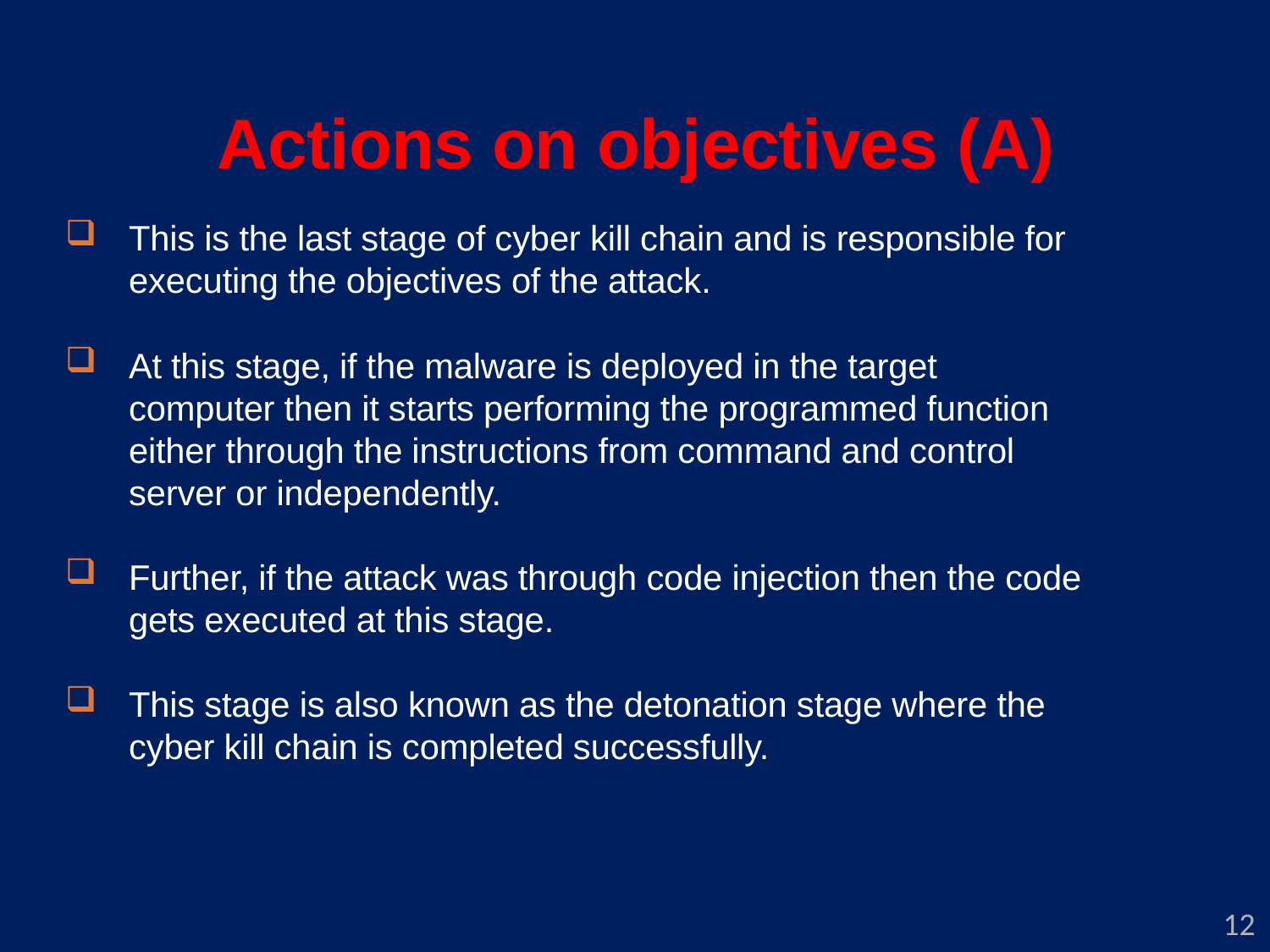

Actions on objectives (A)
This is the last stage of cyber kill chain and is responsible for executing the objectives of the attack.

At this stage, if the malware is deployed in the target computer then it starts performing the programmed function either through the instructions from command and control server or independently.

Further, if the attack was through code injection then the code gets executed at this stage.

This stage is also known as the detonation stage where the cyber kill chain is completed successfully.
12